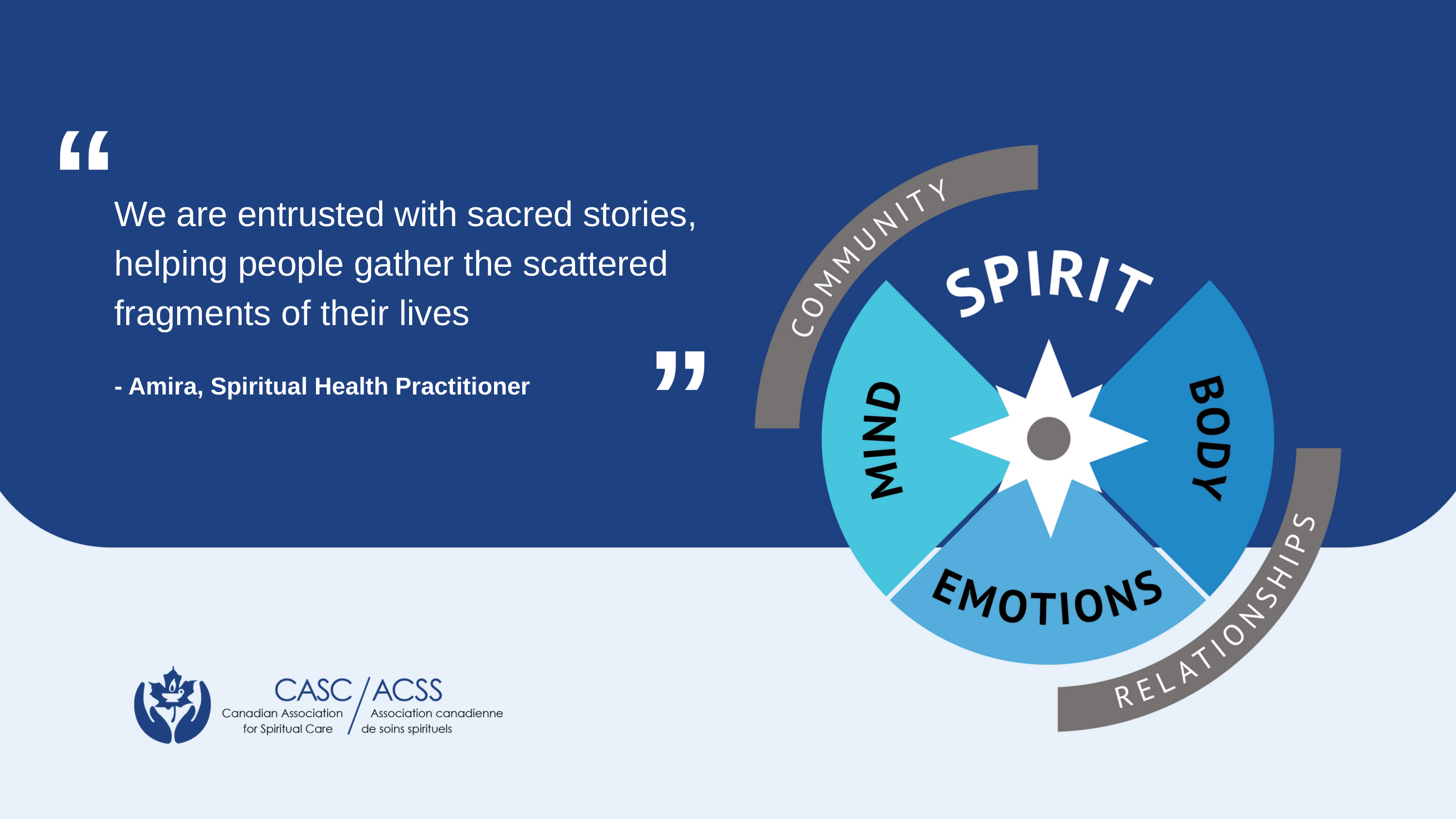

“
We are entrusted with sacred stories, helping people gather the scattered fragments of their lives

- Amira, Spiritual Health Practitioner
“